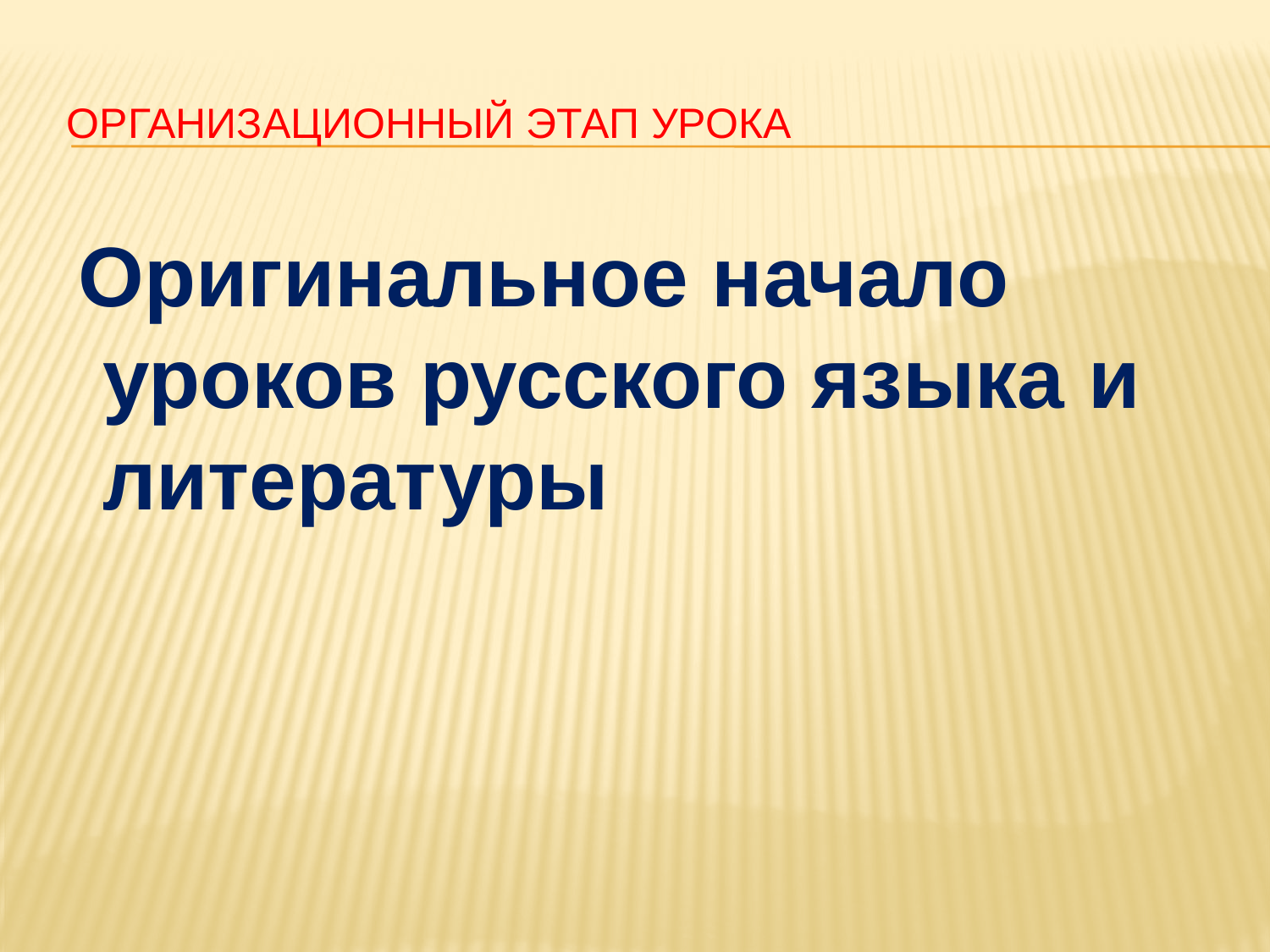

# Организационный этап урока
 Оригинальное начало уроков русского языка и литературы